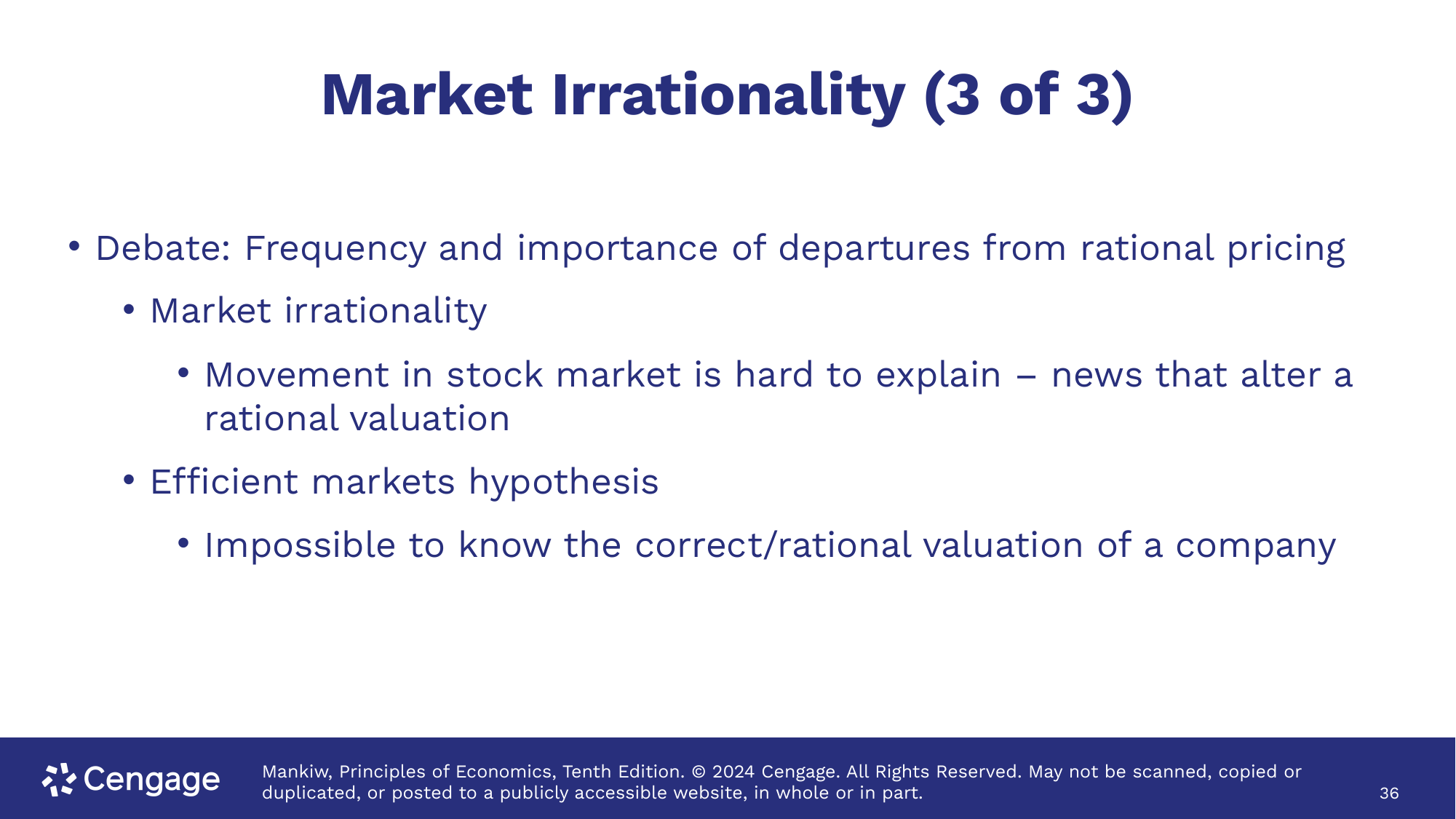

# Market Irrationality (3 of 3)
Debate: Frequency and importance of departures from rational pricing
Market irrationality
Movement in stock market is hard to explain – news that alter a rational valuation
Efficient markets hypothesis
Impossible to know the correct/rational valuation of a company